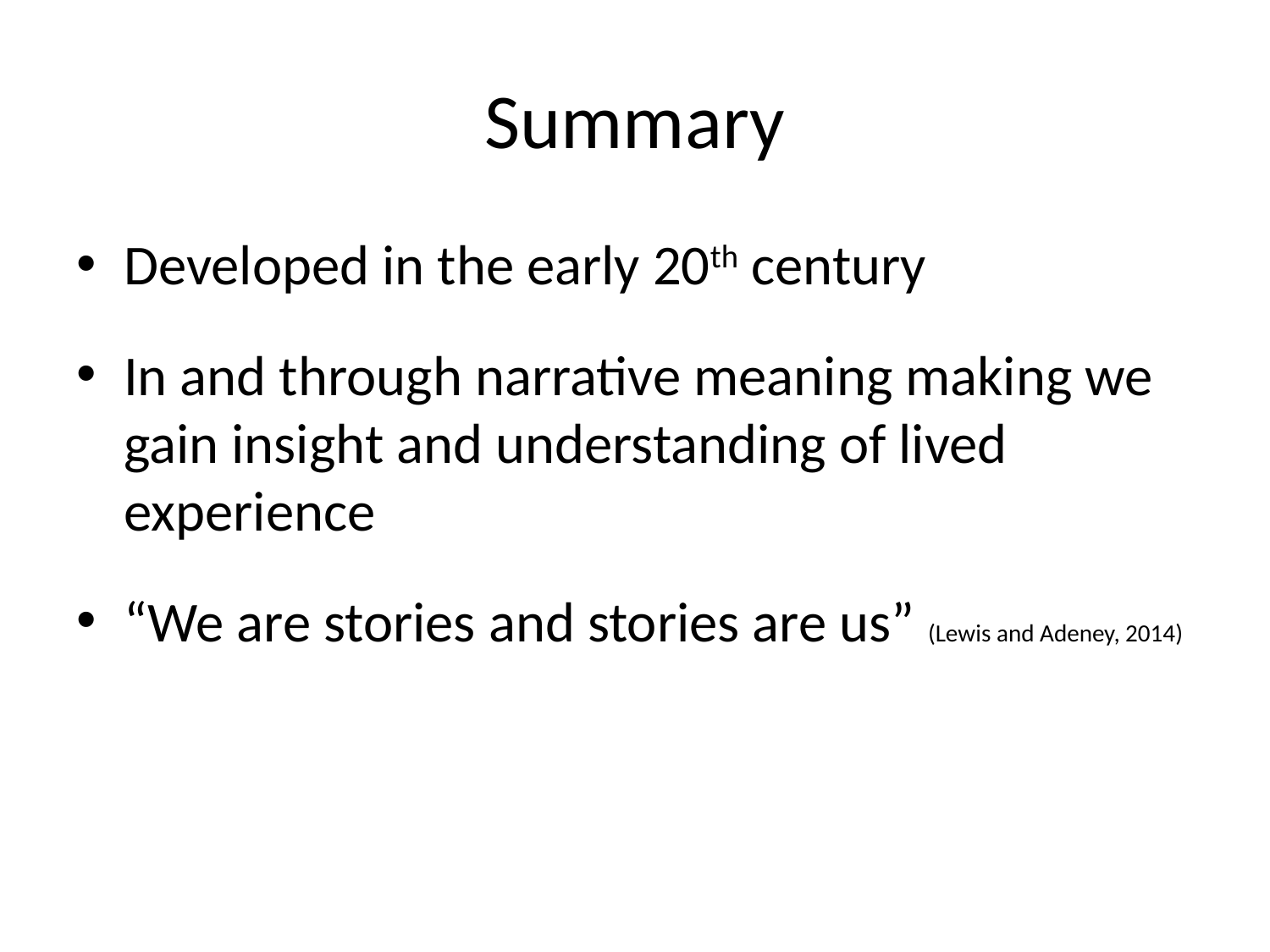

# Summary
Developed in the early 20th century
In and through narrative meaning making we gain insight and understanding of lived experience
“We are stories and stories are us” (Lewis and Adeney, 2014)